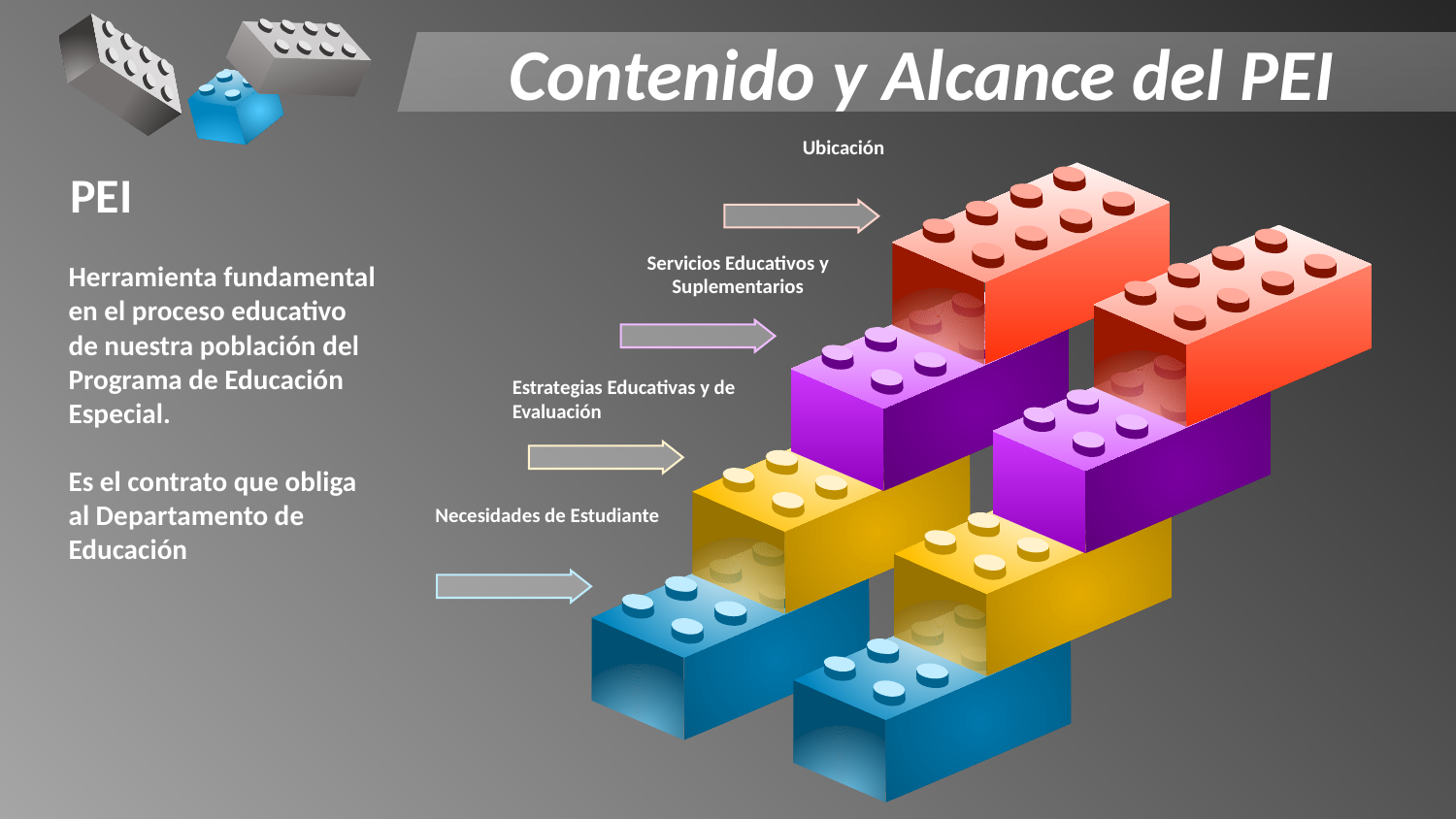

Contenido y Alcance del PEI

Ubicación

PEI

Herramienta fundamental en el proceso educativo de nuestra población del Programa de Educación Especial.

Es el contrato que obliga al Departamento de Educación

Servicios Educativos y Suplementarios

Estrategias Educativas y de Evaluación

Necesidades de Estudiante